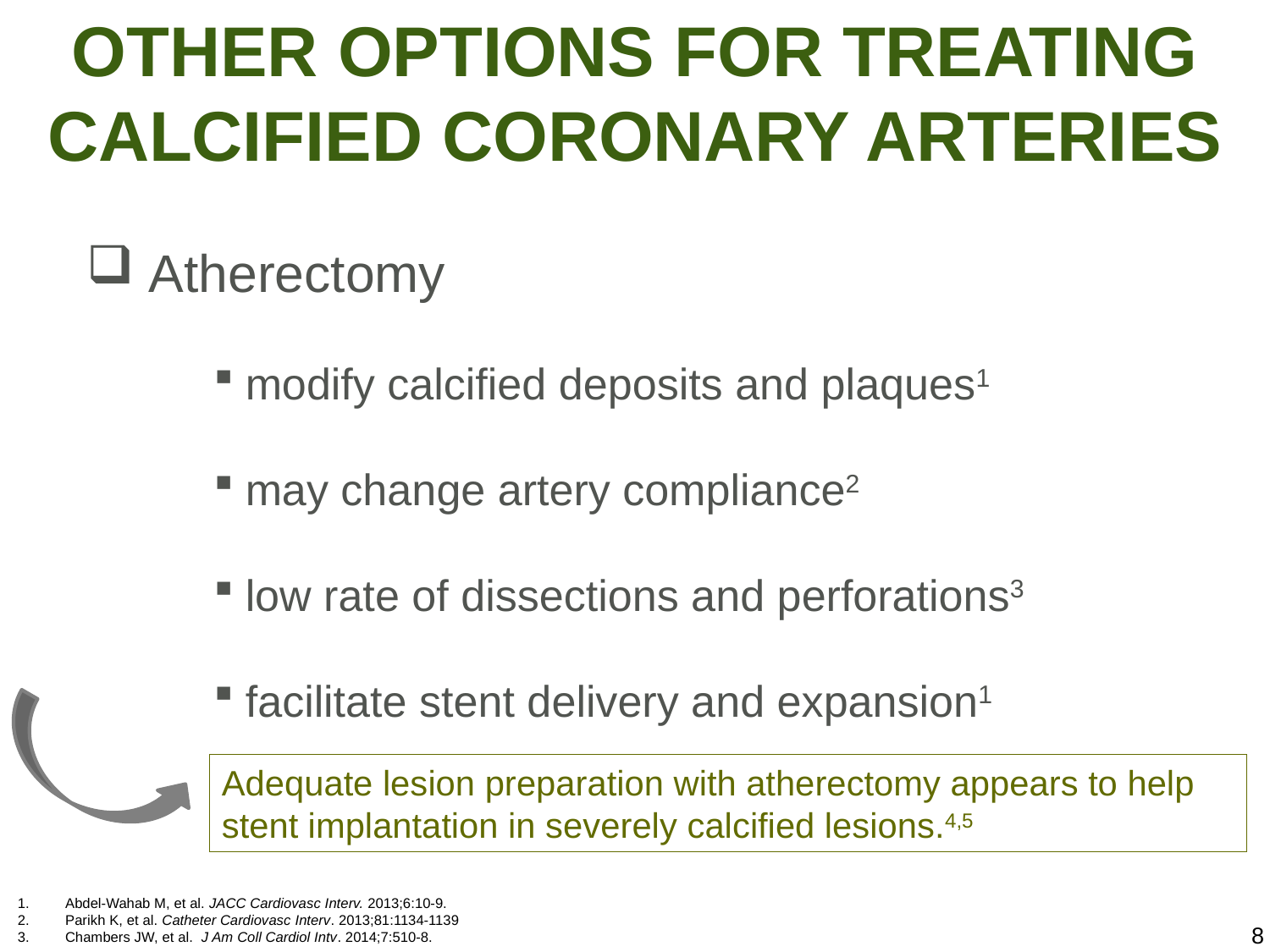

OTHER OPTIONS FOR TREATING CALCIFIED CORONARY ARTERIES
 Atherectomy

modify calcified deposits and plaques1

may change artery compliance2

low rate of dissections and perforations3

facilitate stent delivery and expansion1

Adequate lesion preparation with atherectomy appears to help stent implantation in severely calcified lesions.4,5
Abdel-Wahab M, et al. JACC Cardiovasc Interv. 2013;6:10-9.
Parikh K, et al. Catheter Cardiovasc Interv. 2013;81:1134-1139
Chambers JW, et al.  J Am Coll Cardiol Intv. 2014;7:510-8.

Ullah M, et al. Cardiovasc J. 2014;6:149-163.
Moussa I, et al. Circulation. 1997;96:128-36.
8